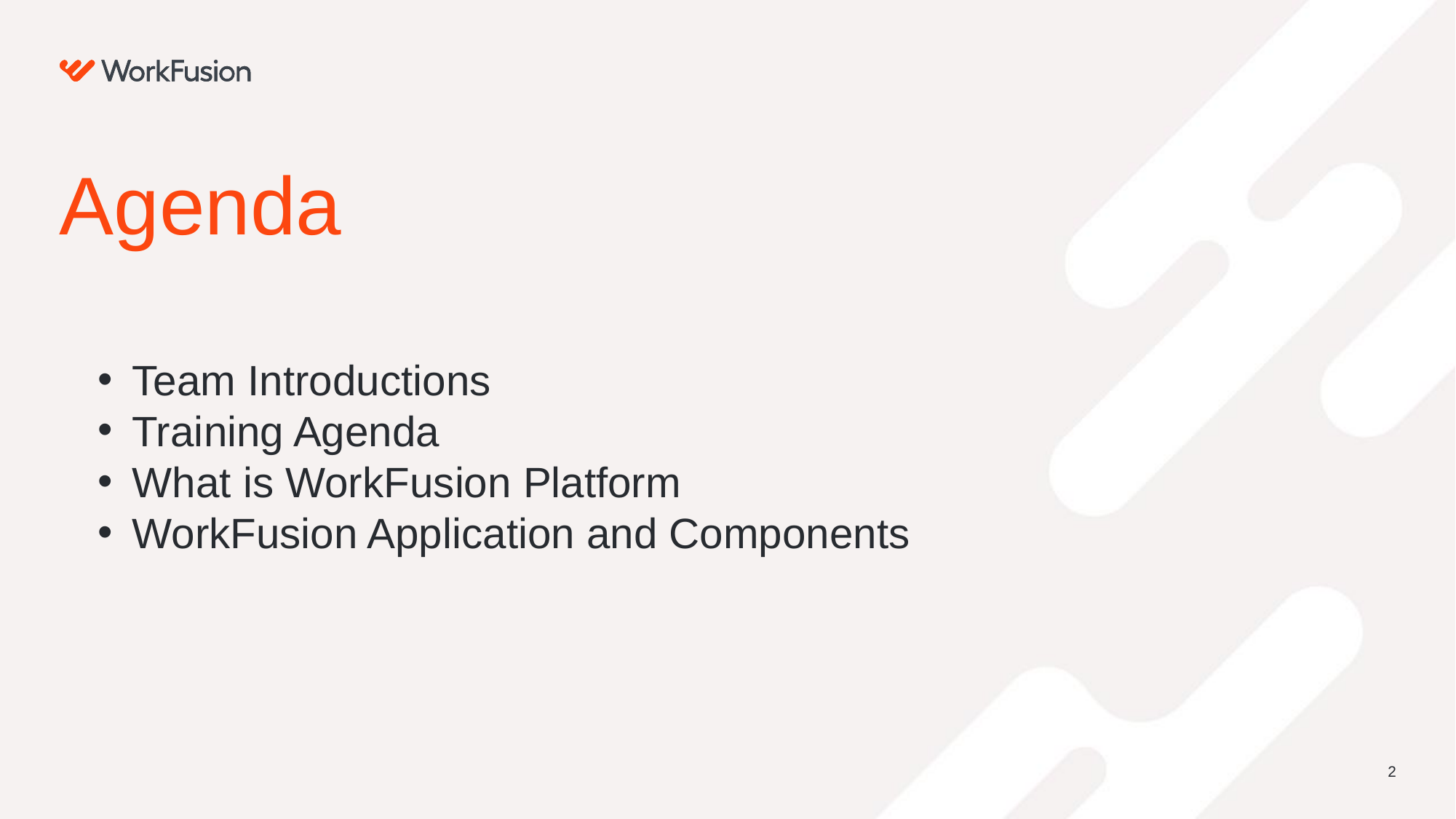

# Agenda

Team Introductions
Training Agenda
What is WorkFusion Platform
WorkFusion Application and Components
2